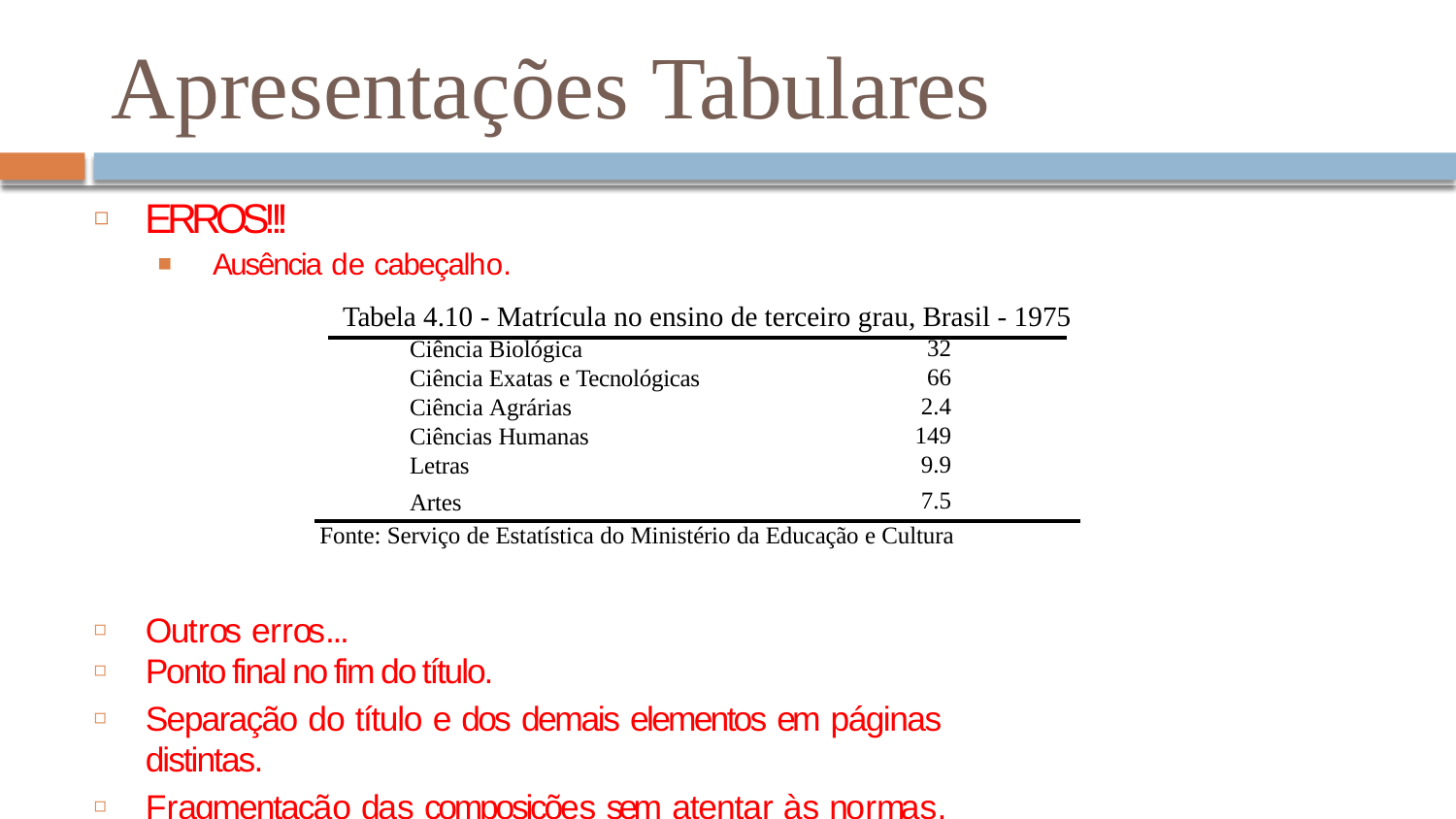

# Apresentações Tabulares
ERROS!!!
Ausência de cabeçalho.
Tabela 4.10 - Matrícula no ensino de terceiro grau, Brasil - 1975
|  | Ciência Biológica | 32 |  |
| --- | --- | --- | --- |
|  | Ciência Exatas e Tecnológicas | 66 |  |
|  | Ciência Agrárias | 2.4 |  |
|  | Ciências Humanas | 149 |  |
|  | Letras | 9.9 |  |
|  | Artes | 7.5 |  |
Fonte: Serviço de Estatística do Ministério da Educação e Cultura

Outros erros...
Ponto final no fim do título.
Separação do título e dos demais elementos em páginas distintas.
Fragmentação das composições sem atentar às normas.